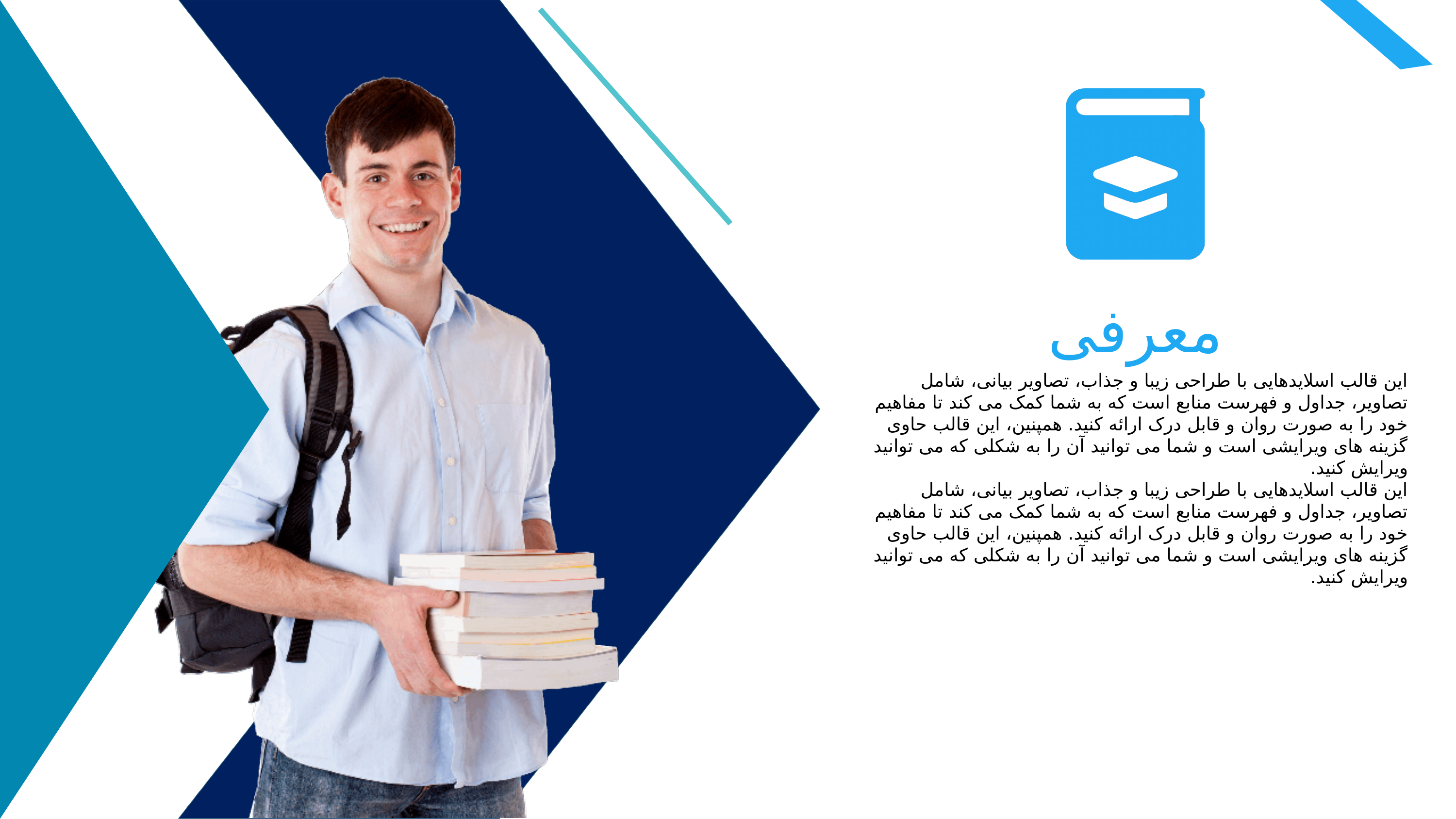

معرفی
این قالب اسلایدهایی با طراحی زیبا و جذاب، تصاویر بیانی، شامل تصاویر، جداول و فهرست منابع است که به شما کمک می کند تا مفاهیم خود را به صورت روان و قابل درک ارائه کنید. همپنین، این قالب حاوی گزینه های ویرایشی است و شما می توانید آن را به شکلی که می توانید ویرایش کنید.
این قالب اسلایدهایی با طراحی زیبا و جذاب، تصاویر بیانی، شامل تصاویر، جداول و فهرست منابع است که به شما کمک می کند تا مفاهیم خود را به صورت روان و قابل درک ارائه کنید. همپنین، این قالب حاوی گزینه های ویرایشی است و شما می توانید آن را به شکلی که می توانید ویرایش کنید.